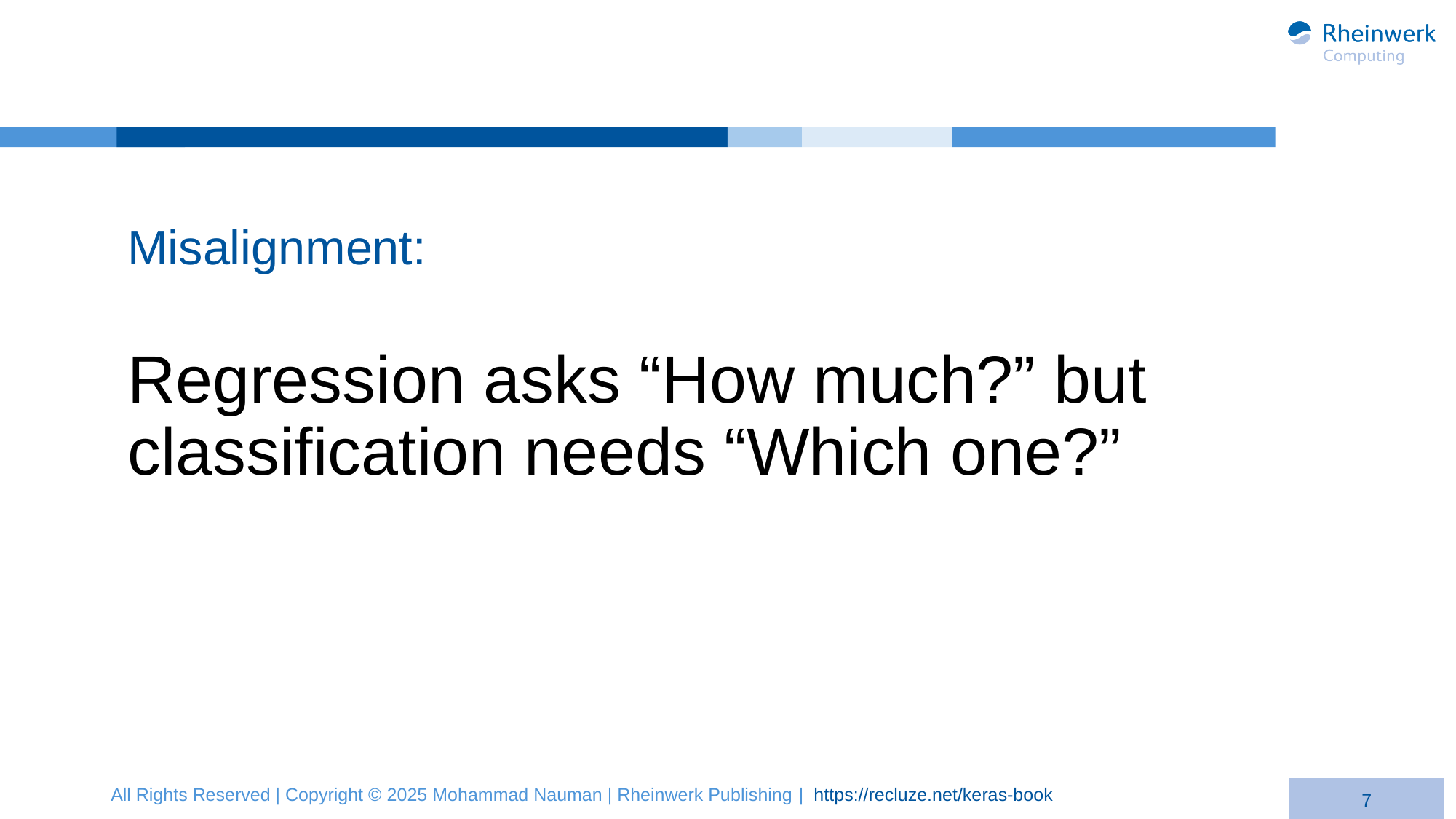

Misalignment:
# Regression asks “How much?” but classification needs “Which one?”